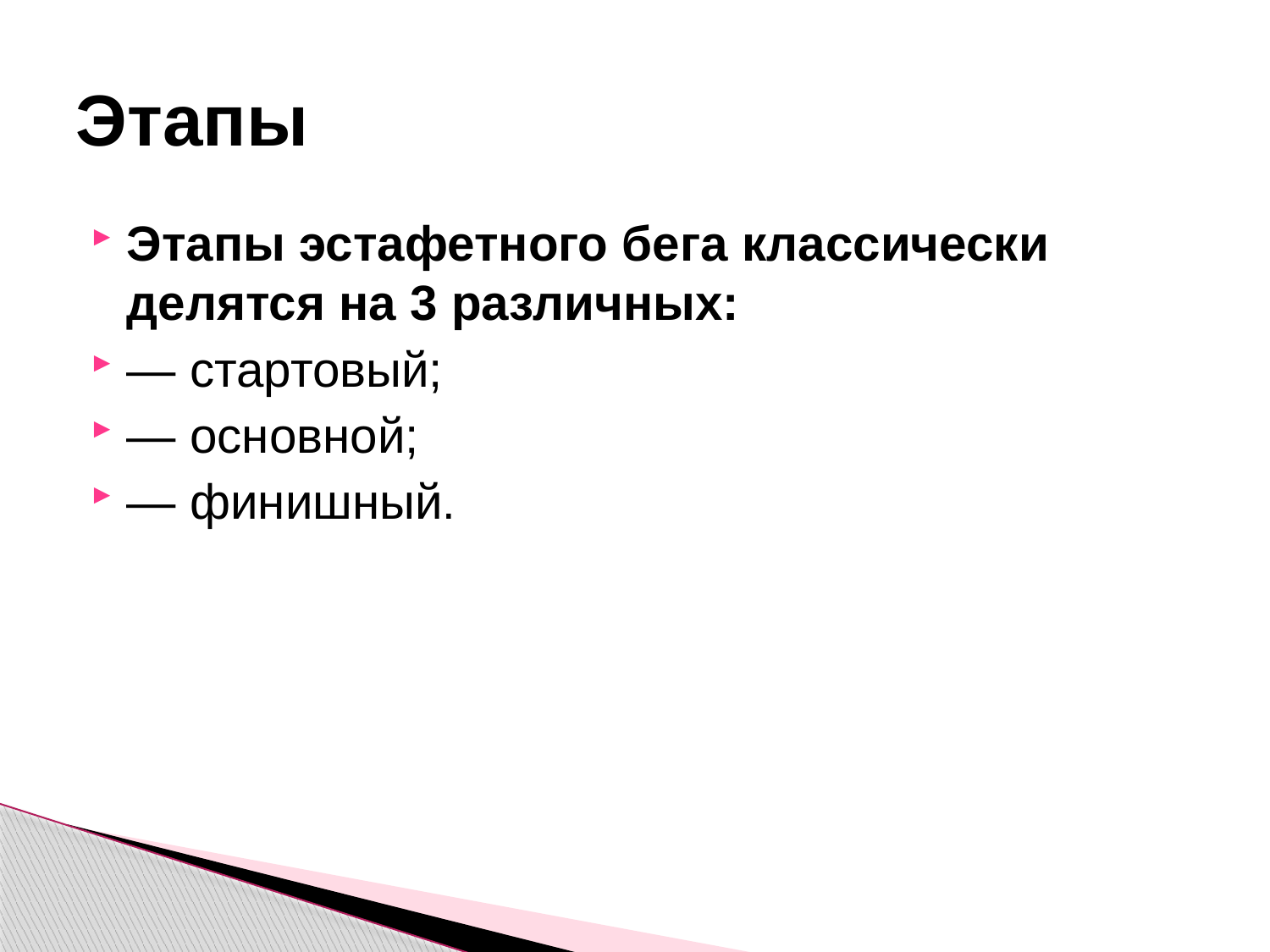

# Этапы
Этапы эстафетного бега классически делятся на 3 различных:
— стартовый;
— основной;
— финишный.